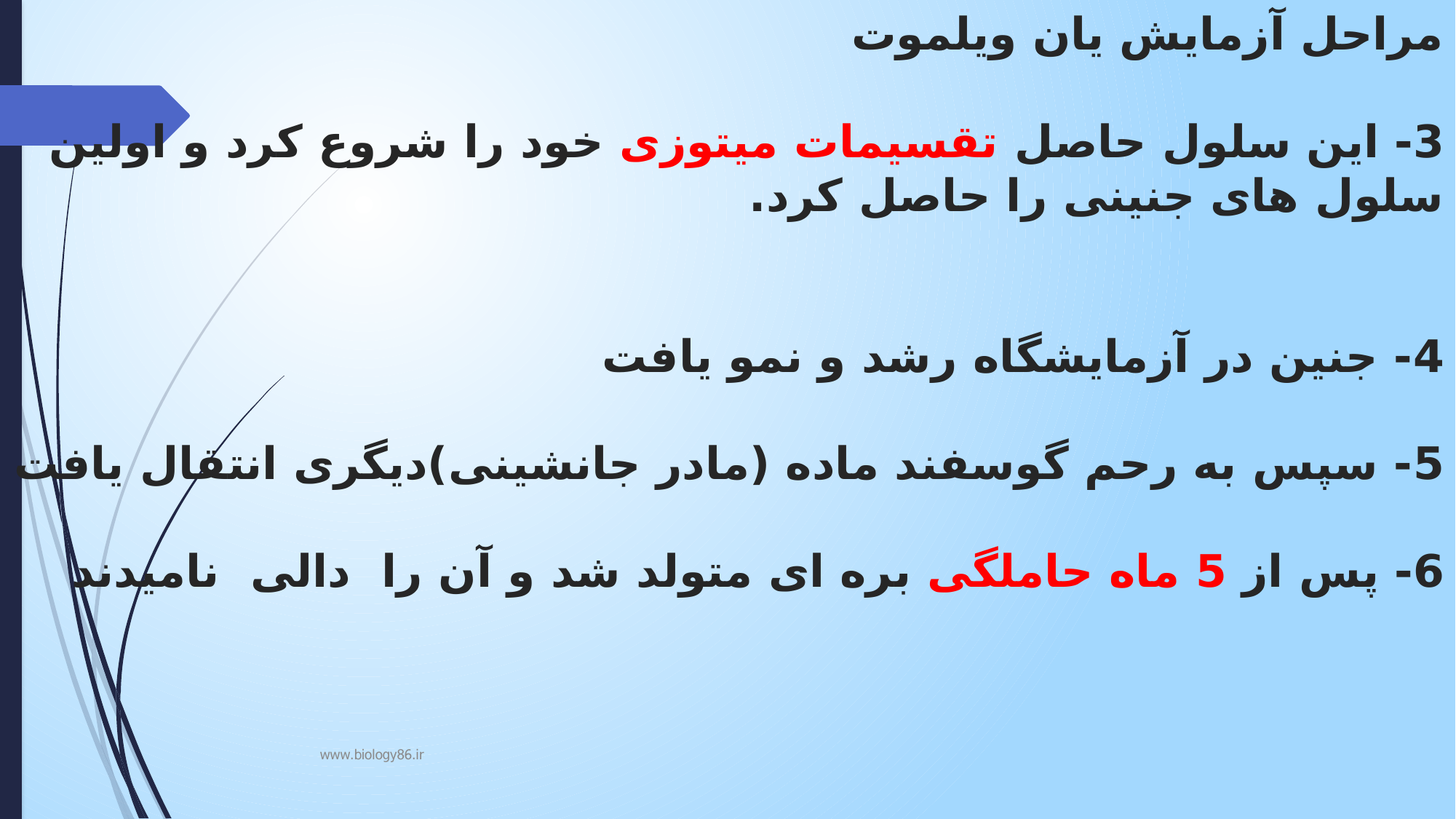

# مراحل آزمایش یان ویلموت 3- این سلول حاصل تقسیمات میتوزی خود را شروع کرد و اولین سلول های جنینی را حاصل کرد. 4- جنین در آزمایشگاه رشد و نمو یافت 5- سپس به رحم گوسفند ماده (مادر جانشینی)دیگری انتقال یافت 6- پس از 5 ماه حاملگی بره ای متولد شد و آن را  دالی  نامیدند
www.biology86.ir